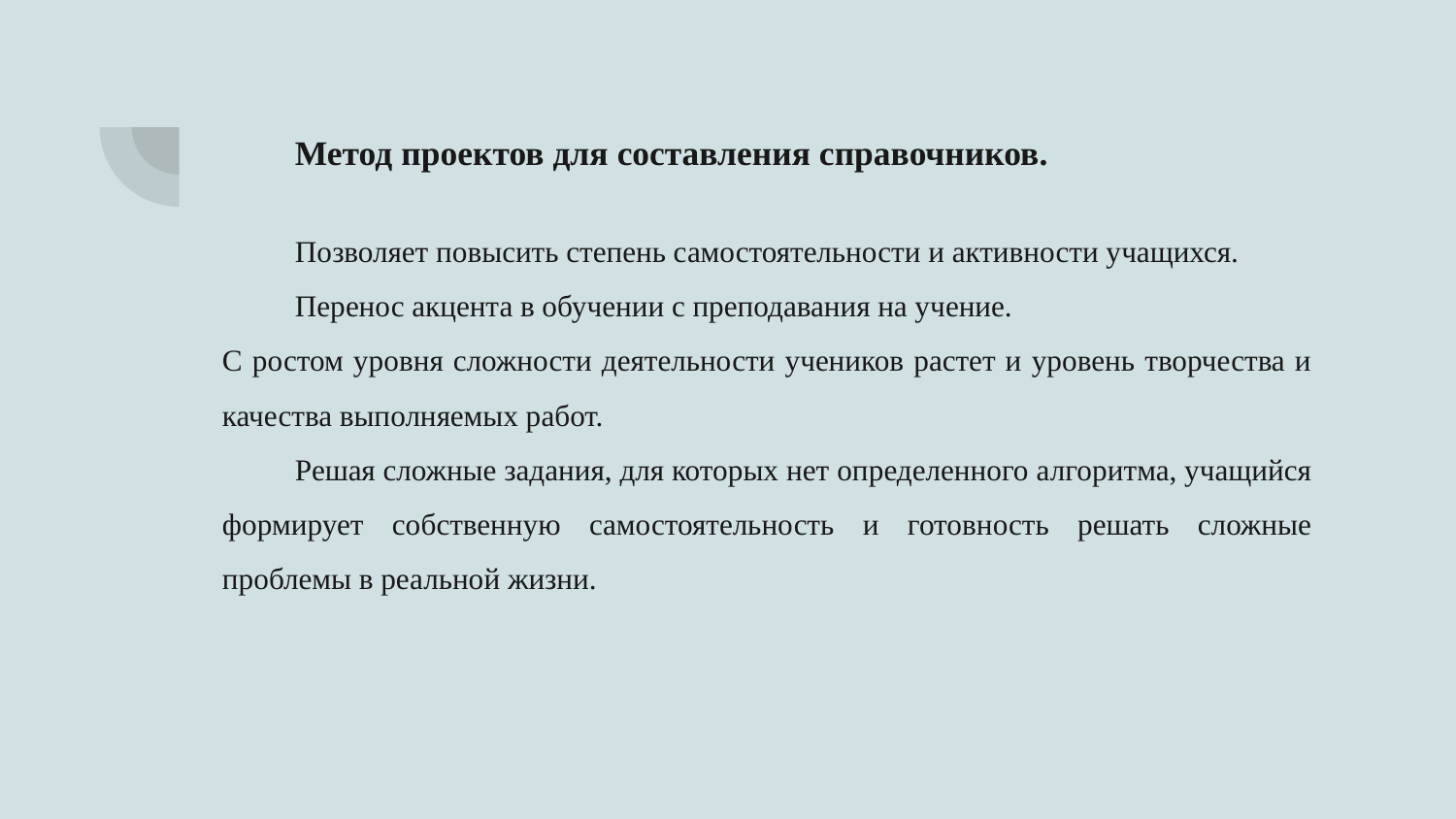

# Метод проектов для составления справочников.
Позволяет повысить степень самостоятельности и активности учащихся.
Перенос акцента в обучении с преподавания на учение.
С ростом уровня сложности деятельности учеников растет и уровень творчества и качества выполняемых работ.
Решая сложные задания, для которых нет определенного алгоритма, учащийся формирует собственную самостоятельность и готовность решать сложные проблемы в реальной жизни.